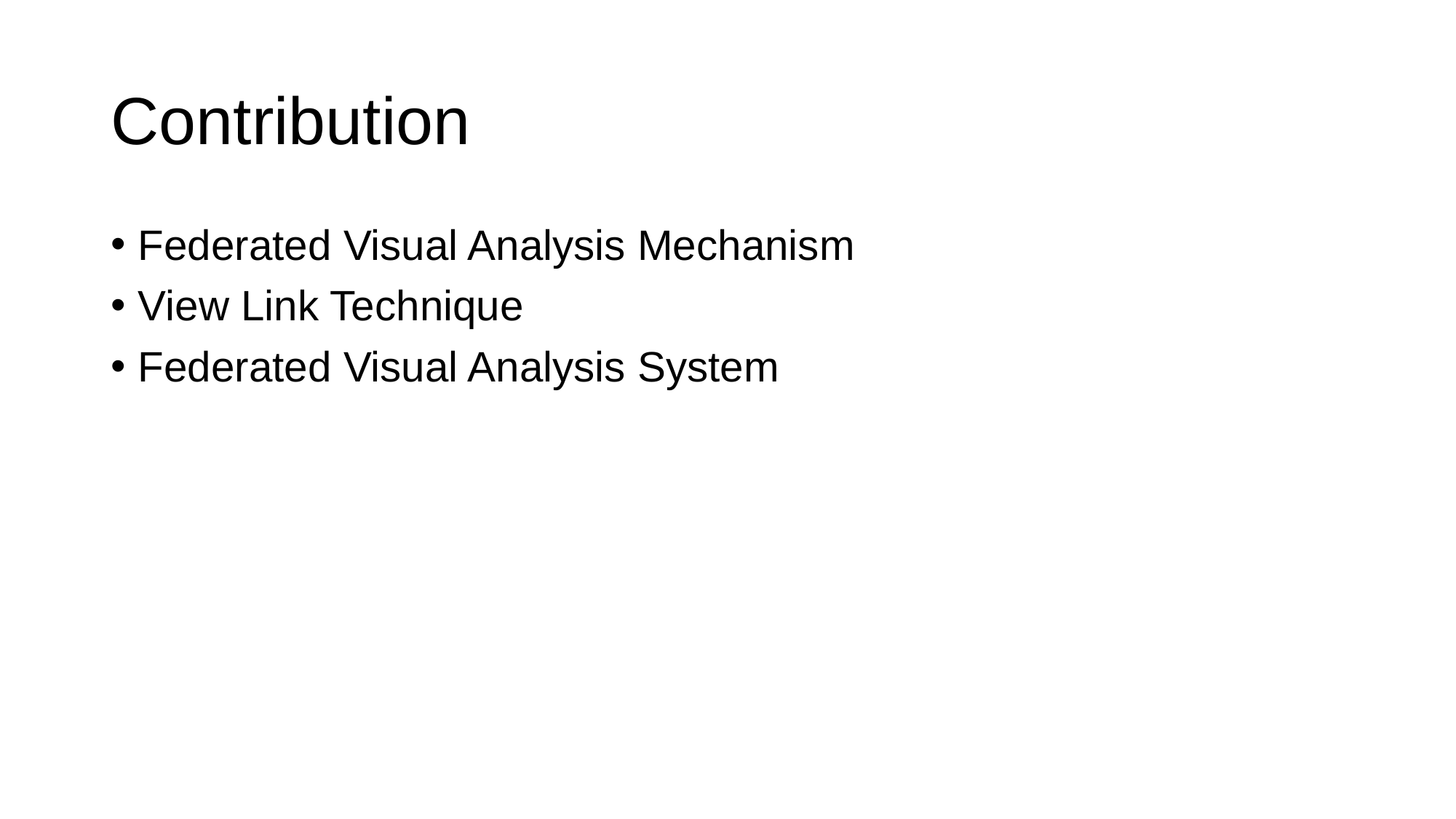

# Contribution
Federated Visual Analysis Mechanism
View Link Technique
Federated Visual Analysis System